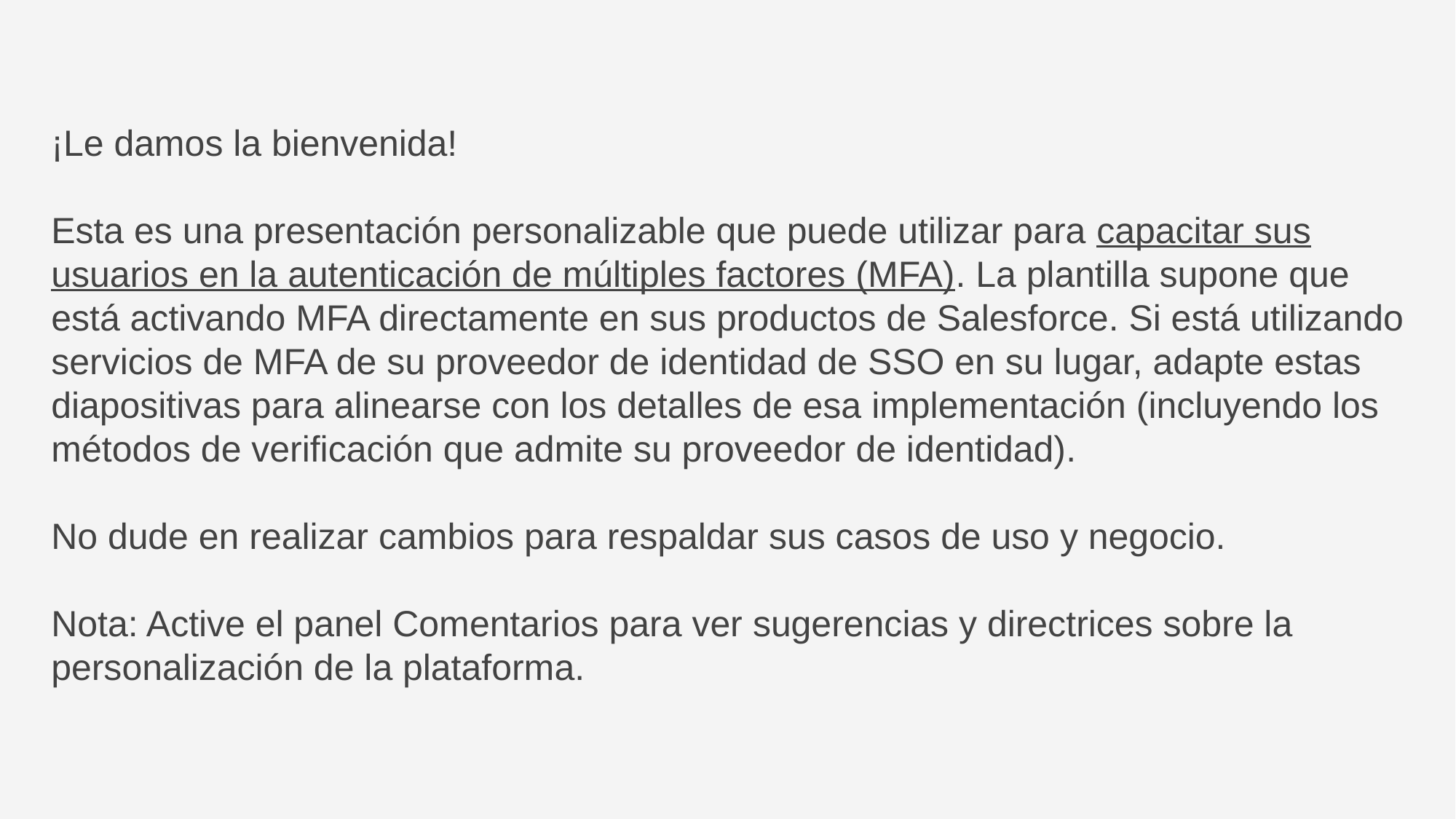

¡Le damos la bienvenida!

Esta es una presentación personalizable que puede utilizar para capacitar sus usuarios en la autenticación de múltiples factores (MFA). La plantilla supone que está activando MFA directamente en sus productos de Salesforce. Si está utilizando servicios de MFA de su proveedor de identidad de SSO en su lugar, adapte estas diapositivas para alinearse con los detalles de esa implementación (incluyendo los métodos de verificación que admite su proveedor de identidad).

No dude en realizar cambios para respaldar sus casos de uso y negocio.

Nota: Active el panel Comentarios para ver sugerencias y directrices sobre la personalización de la plataforma.